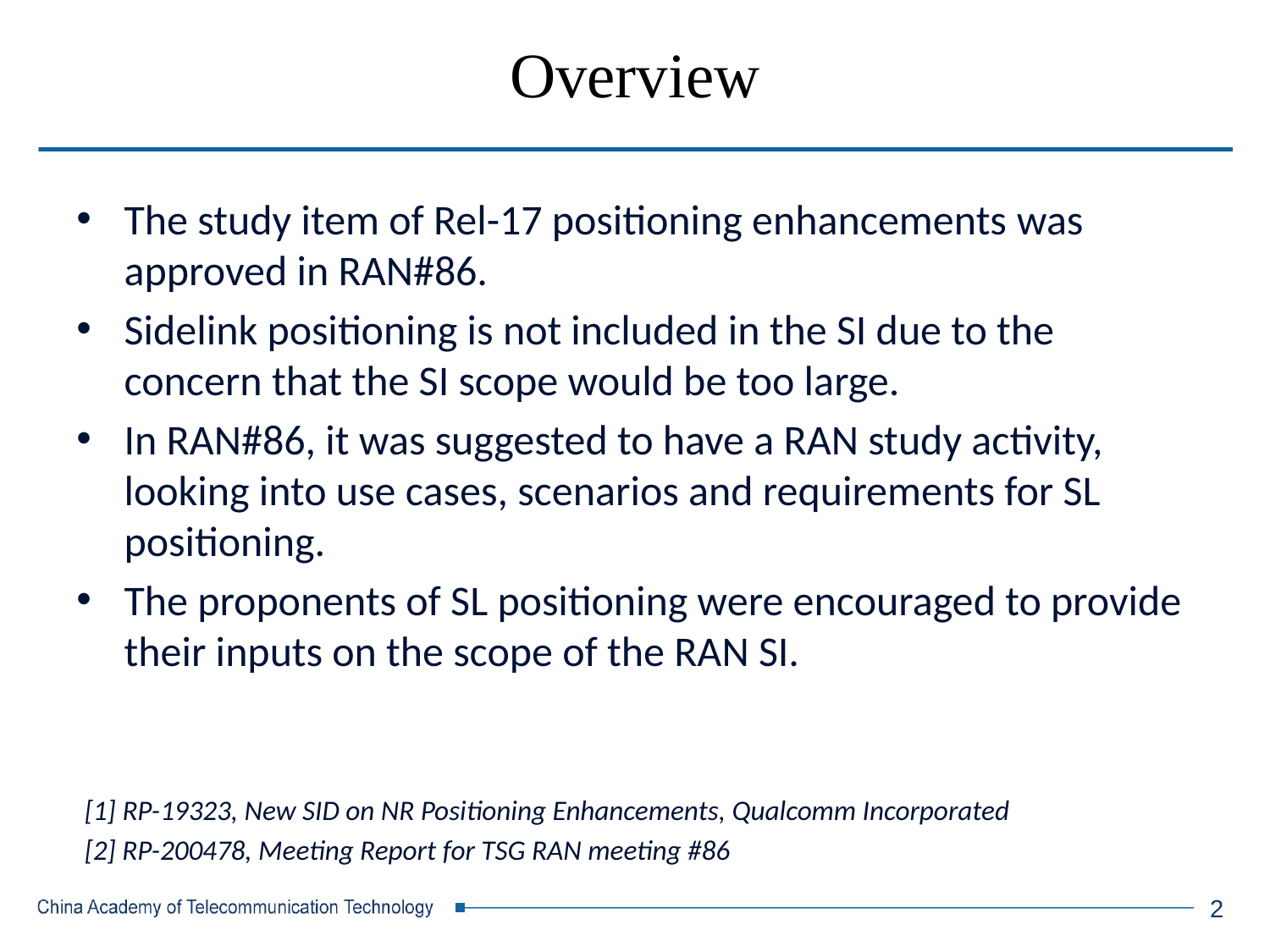

Overview
The study item of Rel-17 positioning enhancements was approved in RAN#86.
Sidelink positioning is not included in the SI due to the concern that the SI scope would be too large.
In RAN#86, it was suggested to have a RAN study activity, looking into use cases, scenarios and requirements for SL positioning.
The proponents of SL positioning were encouraged to provide their inputs on the scope of the RAN SI.

[1] RP-19323, New SID on NR Positioning Enhancements, Qualcomm Incorporated
[2] RP-200478, Meeting Report for TSG RAN meeting #86

2